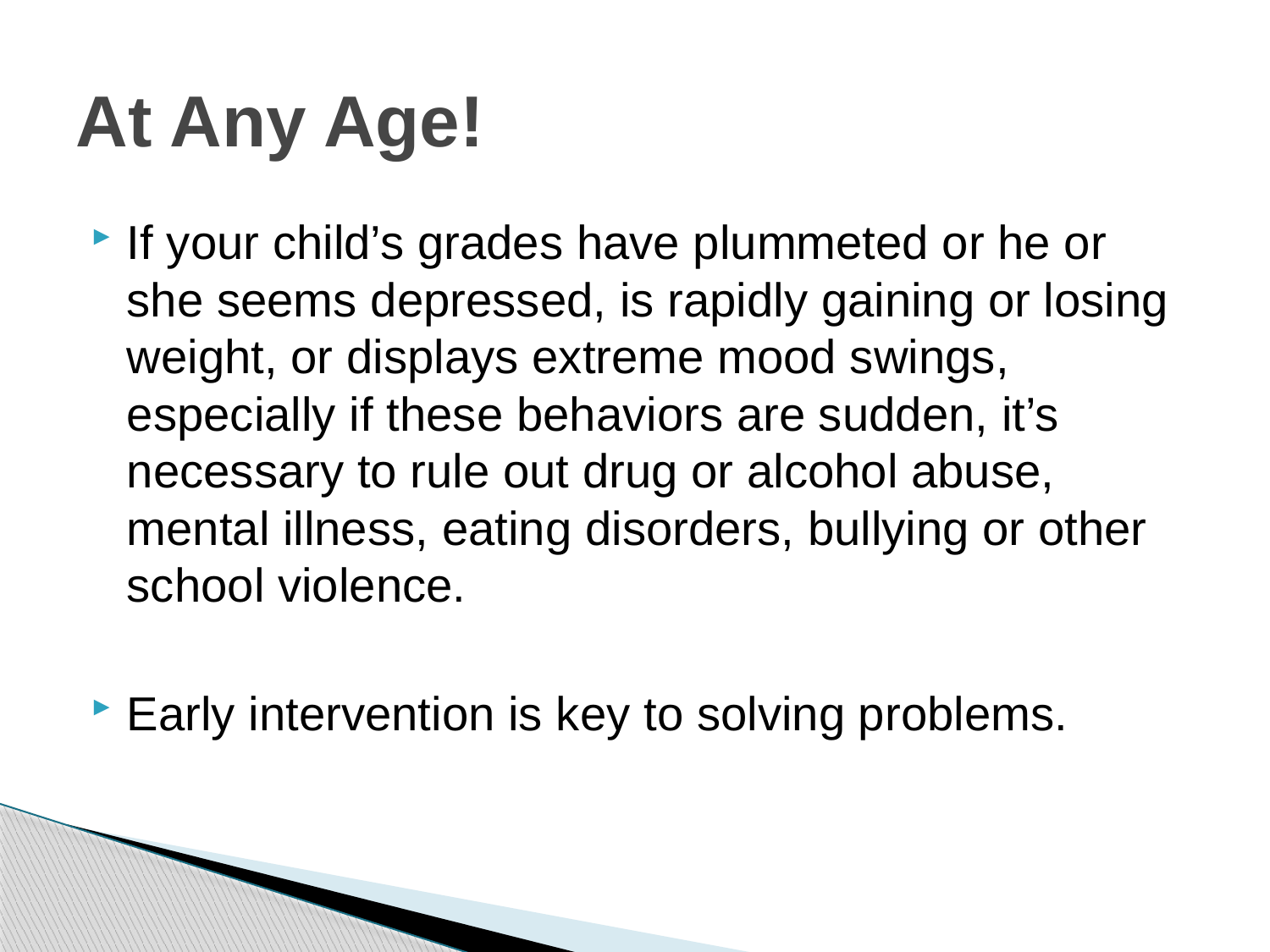

# At Any Age!
If your child’s grades have plummeted or he or she seems depressed, is rapidly gaining or losing weight, or displays extreme mood swings, especially if these behaviors are sudden, it’s necessary to rule out drug or alcohol abuse, mental illness, eating disorders, bullying or other school violence.

Early intervention is key to solving problems.